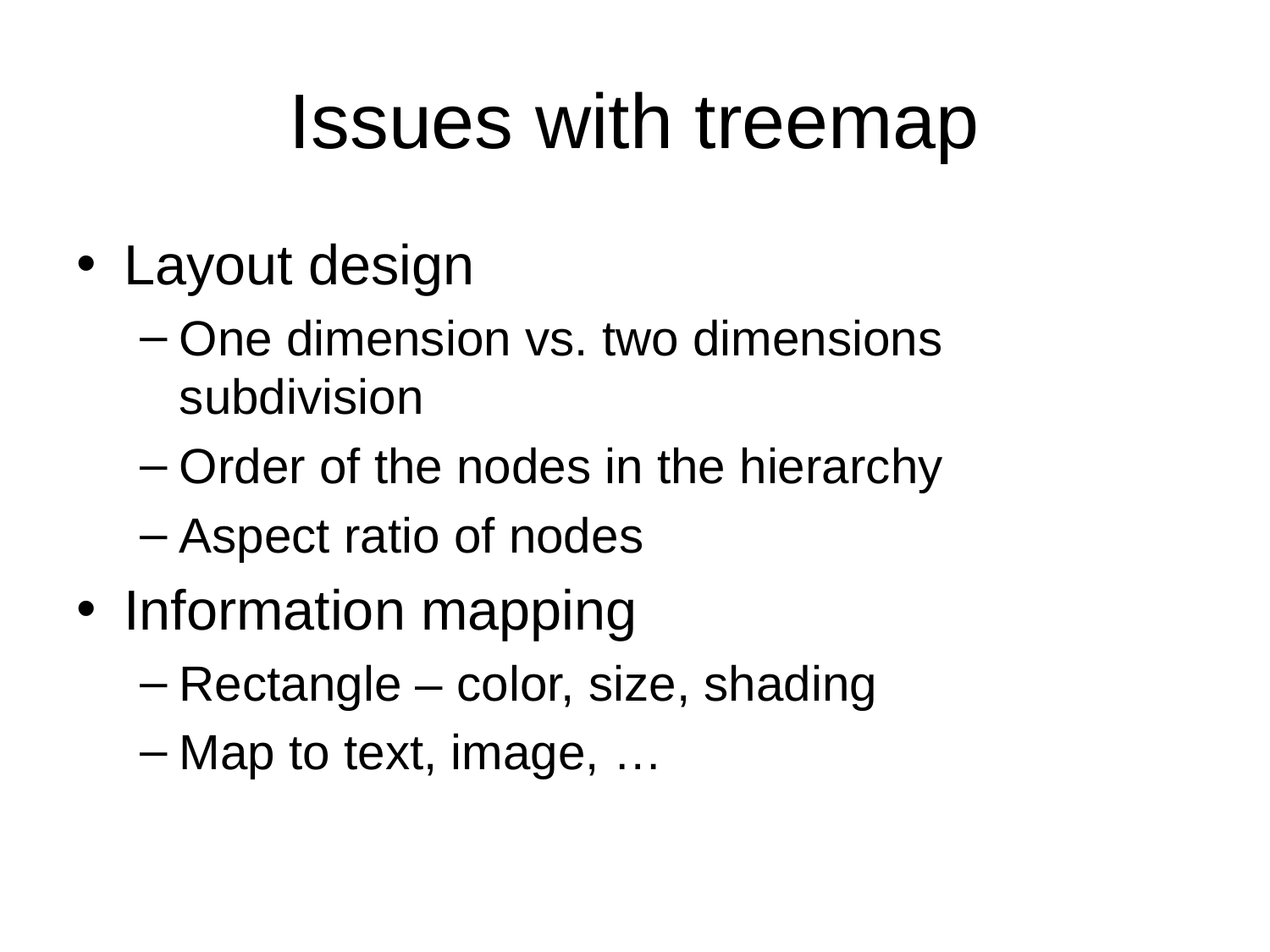

# Issues with treemap
Layout design
One dimension vs. two dimensions subdivision
Order of the nodes in the hierarchy
Aspect ratio of nodes
Information mapping
Rectangle – color, size, shading
Map to text, image, …